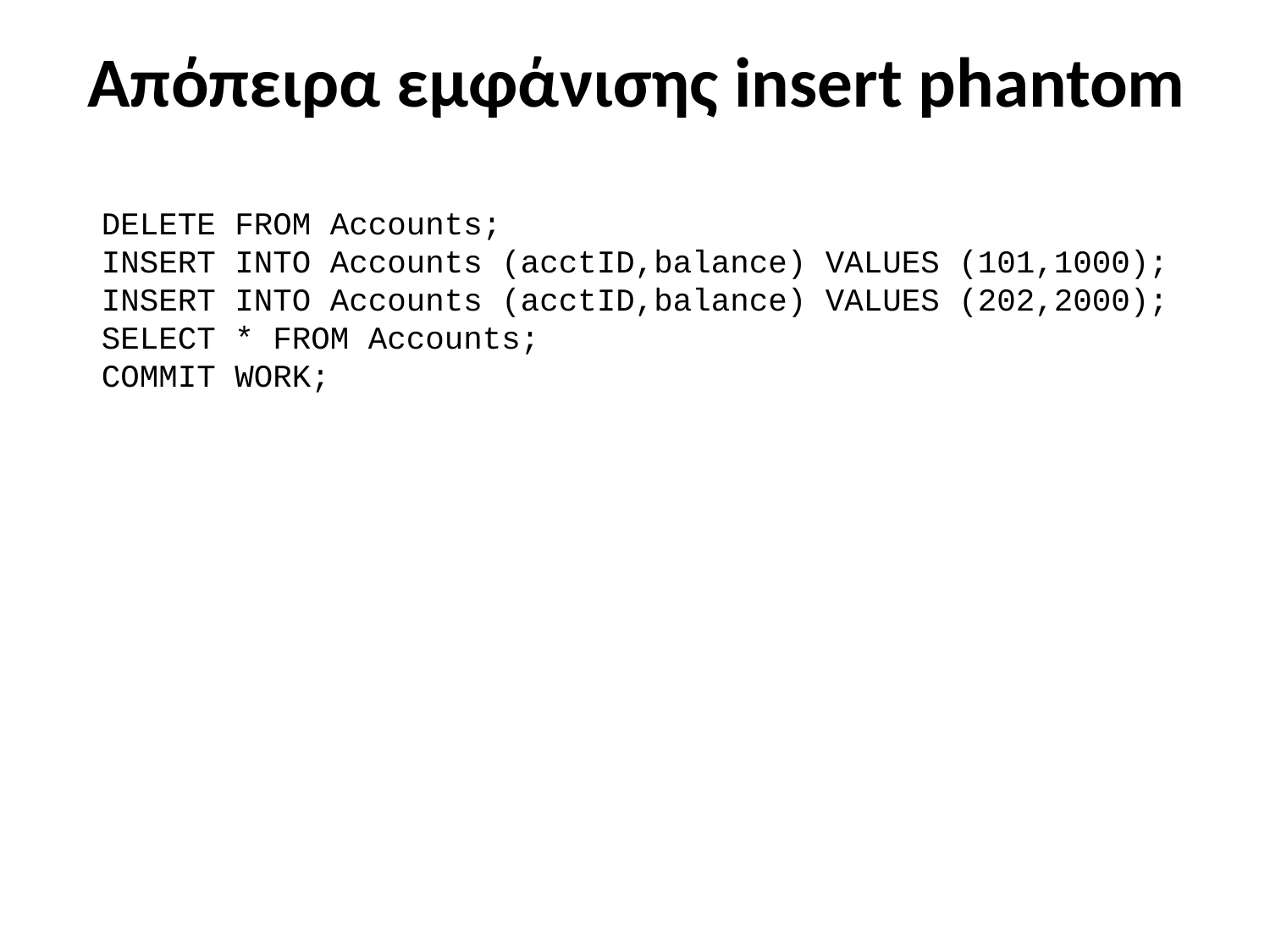

# Απόπειρα εμφάνισης insert phantom
DELETE FROM Accounts;
INSERT INTO Accounts (acctID,balance) VALUES (101,1000);
INSERT INTO Accounts (acctID,balance) VALUES (202,2000);
SELECT * FROM Accounts;
COMMIT WORK;